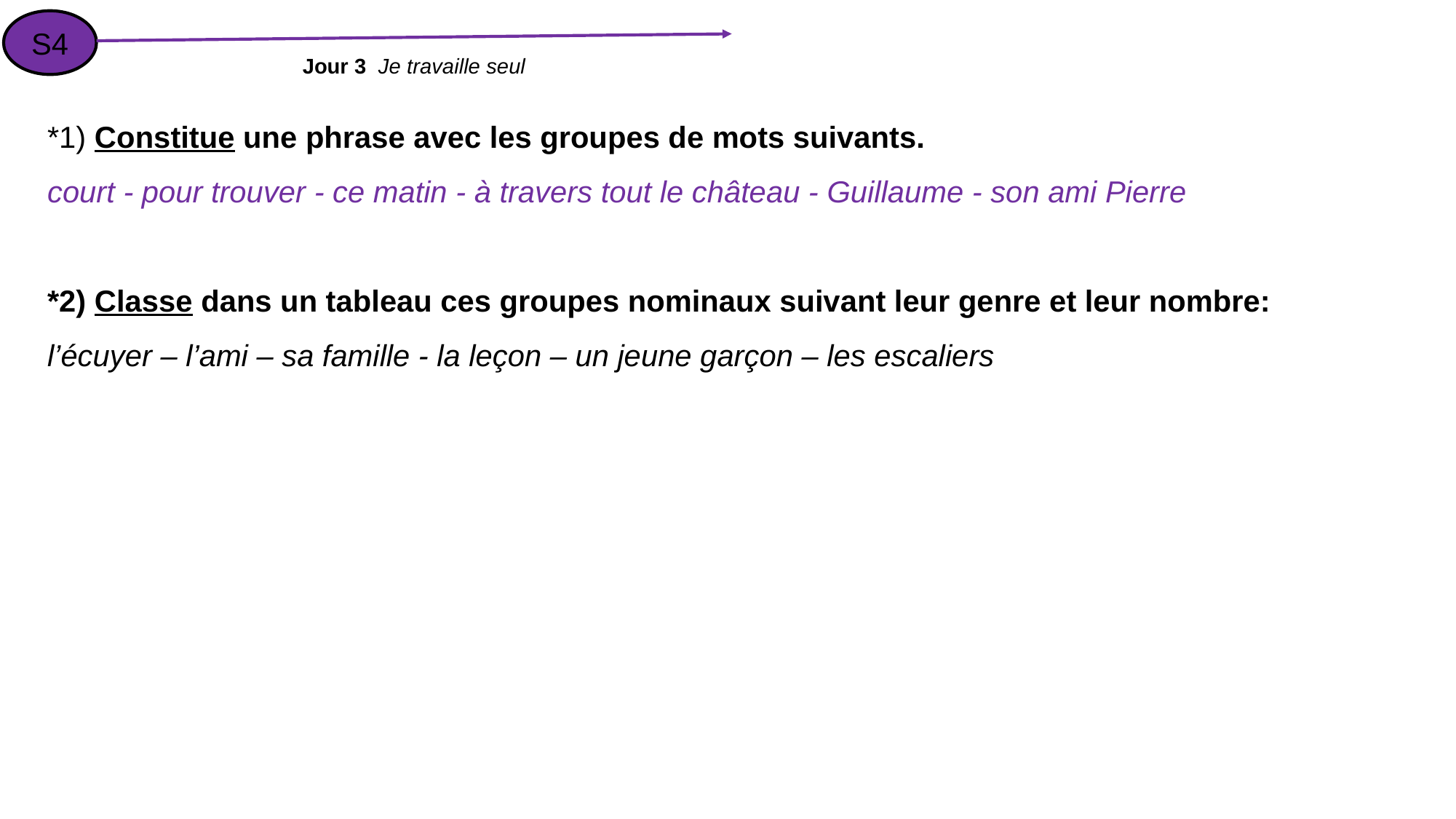

S4
Jour 3  Je travaille seul
*1) Constitue une phrase avec les groupes de mots suivants.
court - pour trouver - ce matin - à travers tout le château - Guillaume - son ami Pierre

*2) Classe dans un tableau ces groupes nominaux suivant leur genre et leur nombre:
l’écuyer – l’ami – sa famille - la leçon – un jeune garçon – les escaliers